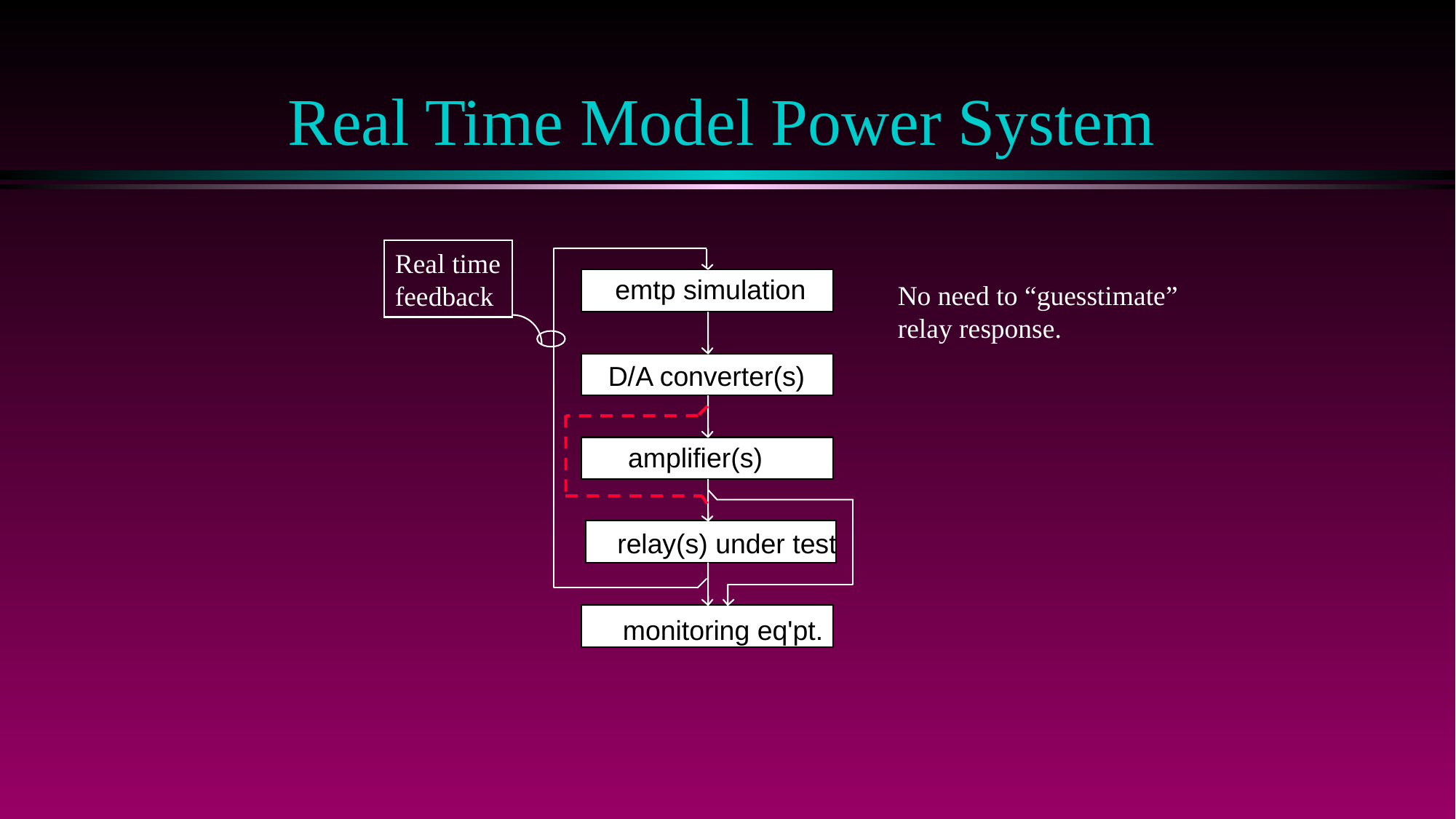

# Real Time Model Power System
Real time
feedback

emtp simulation

No need to “guesstimate”
relay response.

D/A converter(s)

amplifier(s)

relay(s) under test

monitoring eq'pt.